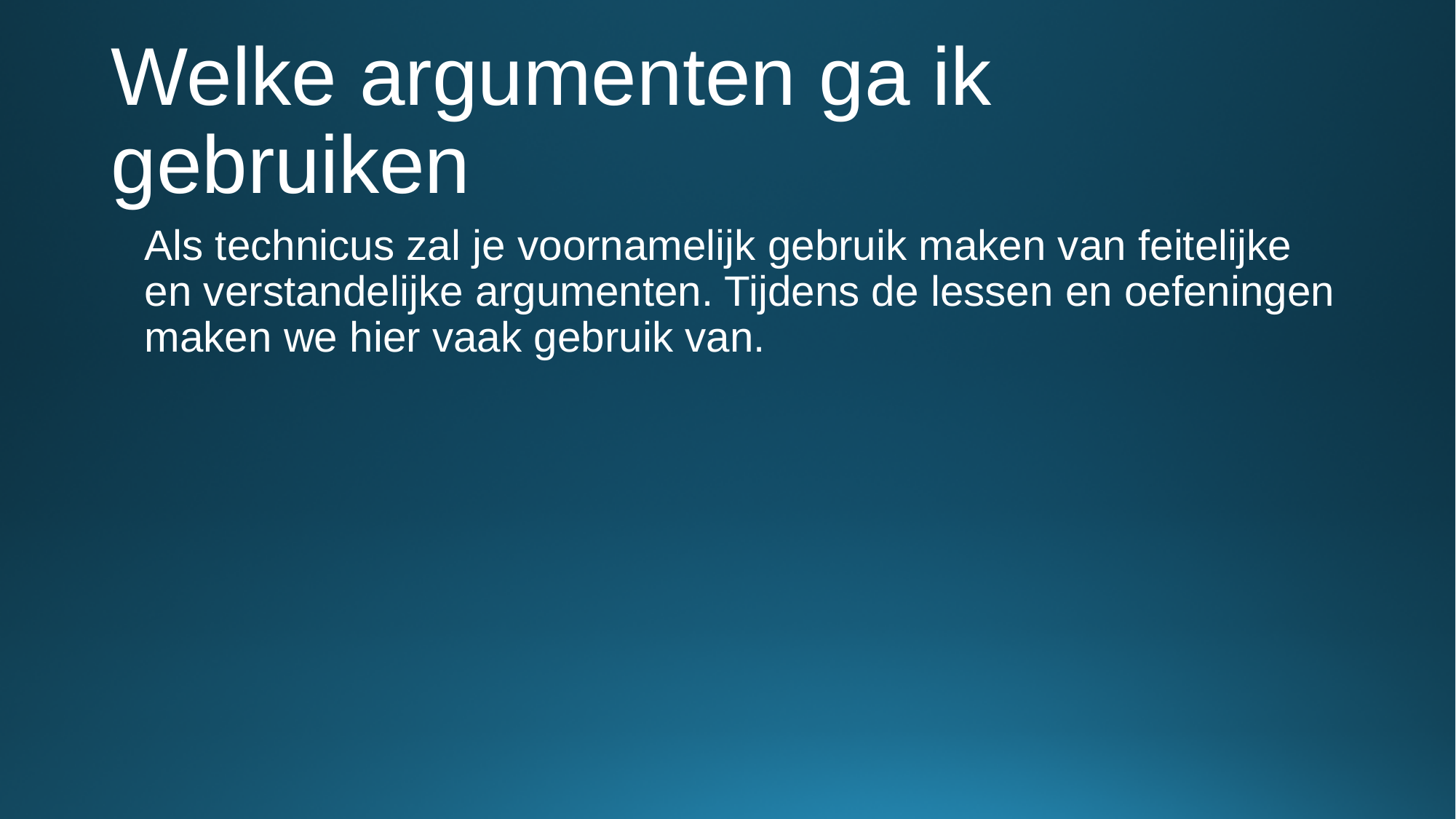

# Welke argumenten ga ik gebruiken
Als technicus zal je voornamelijk gebruik maken van feitelijke en verstandelijke argumenten. Tijdens de lessen en oefeningen maken we hier vaak gebruik van.